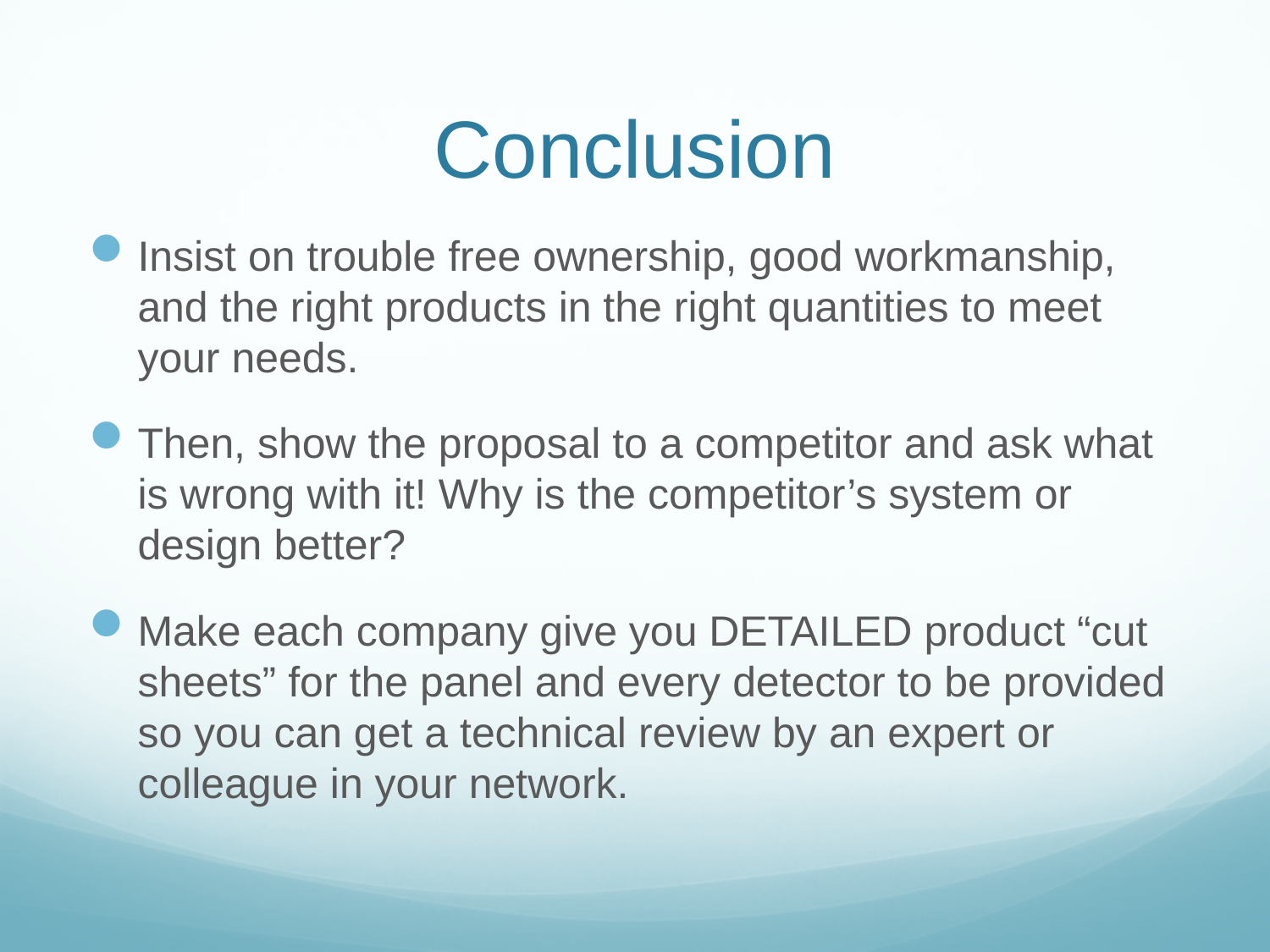

# Conclusion
Insist on trouble free ownership, good workmanship, and the right products in the right quantities to meet your needs.
Then, show the proposal to a competitor and ask what is wrong with it! Why is the competitor’s system or design better?
Make each company give you DETAILED product “cut sheets” for the panel and every detector to be provided so you can get a technical review by an expert or colleague in your network.